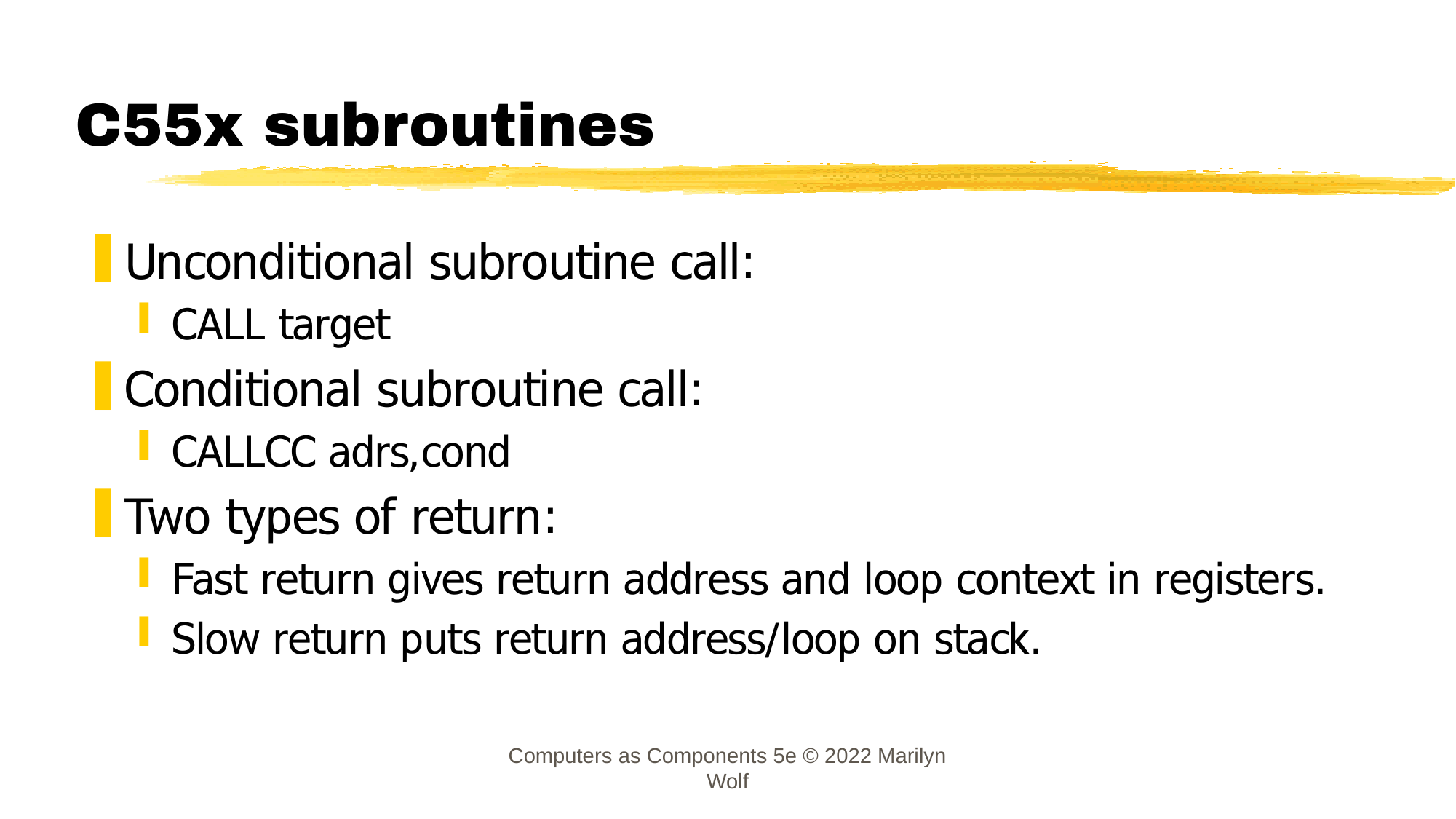

# C55x subroutines
Unconditional subroutine call:
CALL target
Conditional subroutine call:
CALLCC adrs,cond
Two types of return:
Fast return gives return address and loop context in registers.
Slow return puts return address/loop on stack.
Computers as Components 5e © 2022 Marilyn Wolf